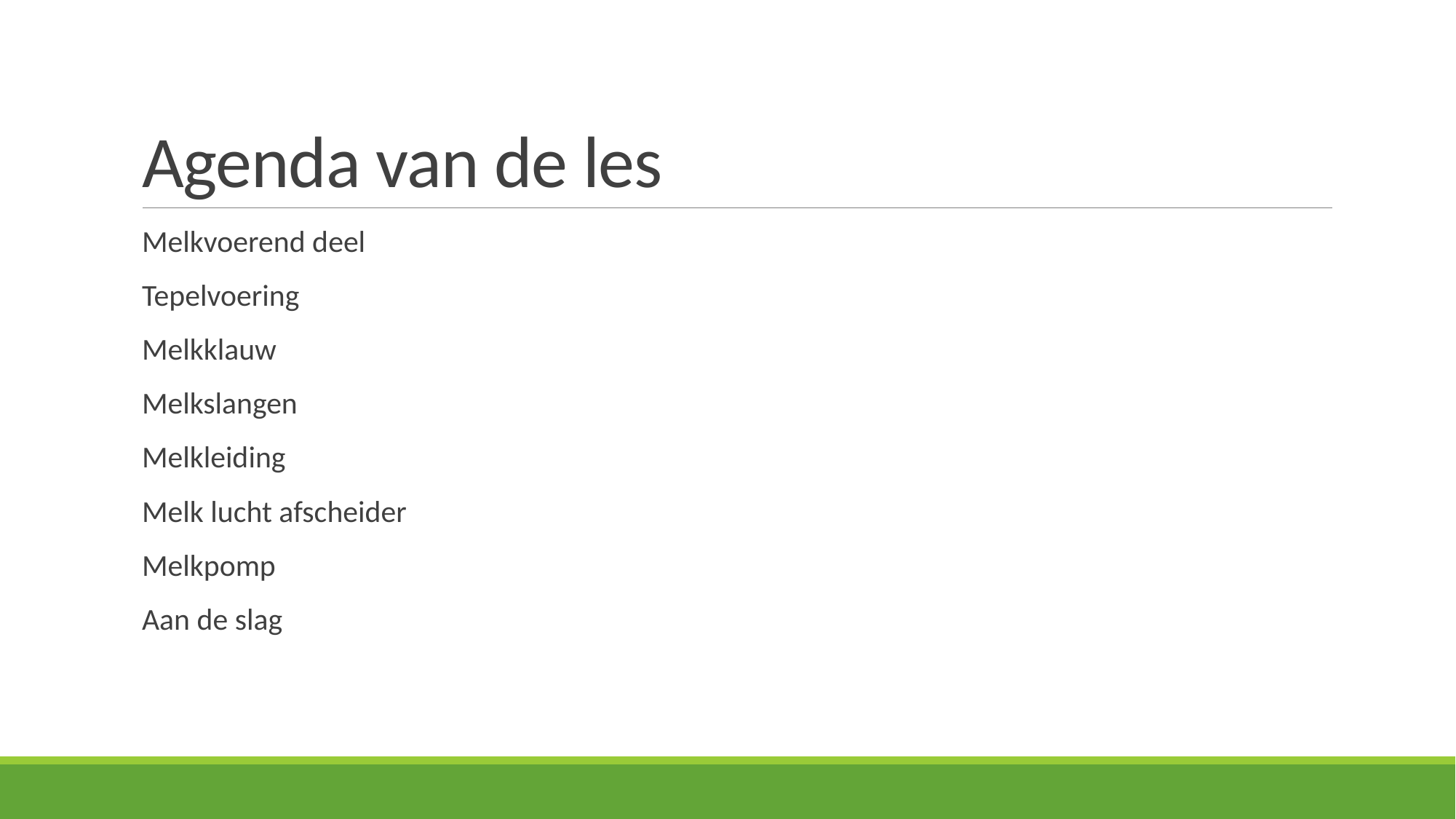

# Agenda van de les
Melkvoerend deel
Tepelvoering
Melkklauw
Melkslangen
Melkleiding
Melk lucht afscheider
Melkpomp
Aan de slag